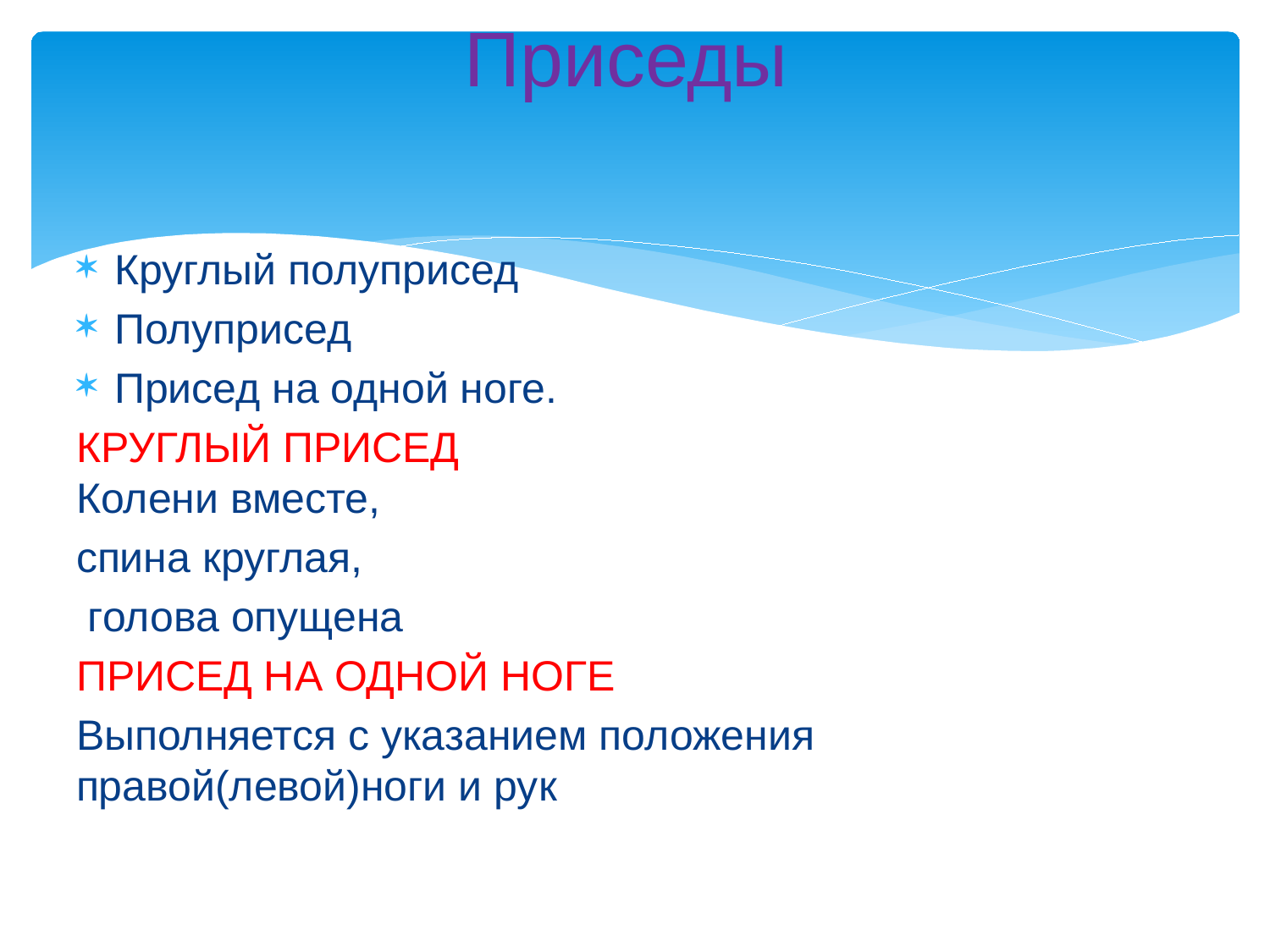

# Приседы
Круглый полуприсед
Полуприсед
Присед на одной ноге.
КРУГЛЫЙ ПРИСЕД
Колени вместе,
спина круглая,
 голова опущена
ПРИСЕД НА ОДНОЙ НОГЕ
Выполняется с указанием положения правой(левой)ноги и рук